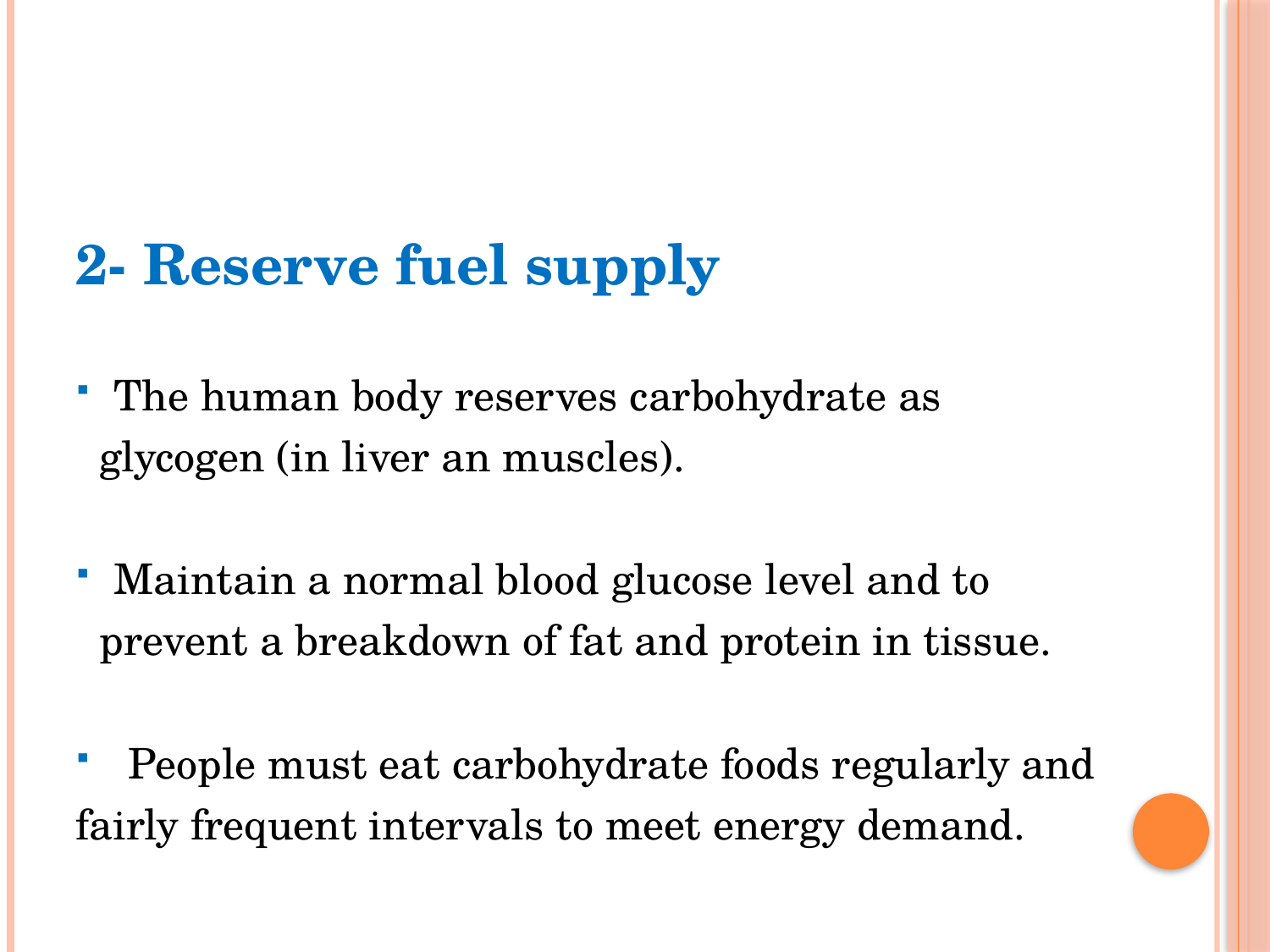

2- Reserve fuel supply

The human body reserves carbohydrate as
  glycogen (in liver an muscles).

Maintain a normal blood glucose level and to
  prevent a breakdown of fat and protein in tissue.

 People must eat carbohydrate foods regularly and
fairly frequent intervals to meet energy demand.